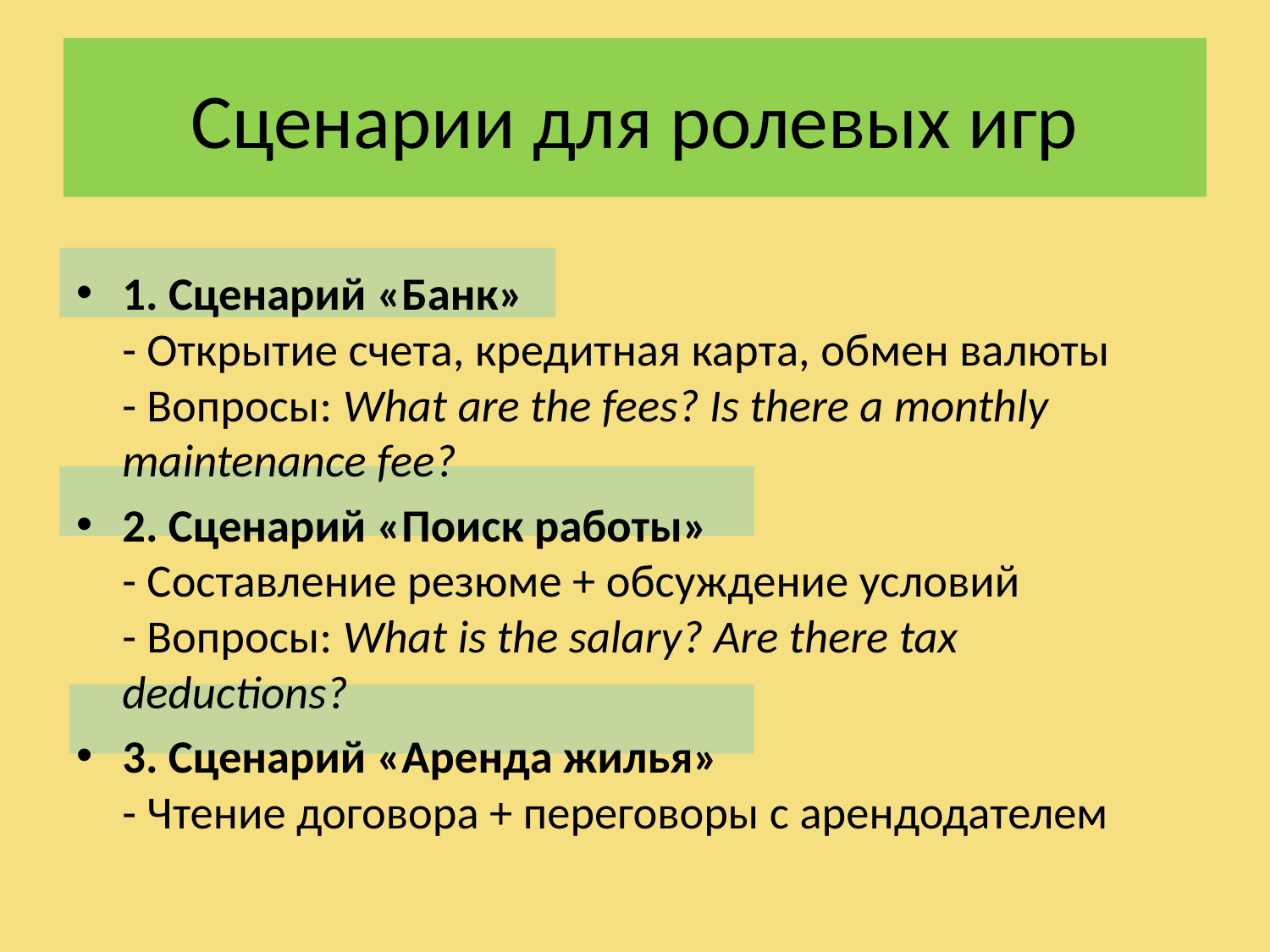

# Сценарии для ролевых игр

1. Сценарий «Банк»
- Открытие счета, кредитная карта, обмен валюты
- Вопросы: What are the fees? Is there a monthly maintenance fee?
2. Сценарий «Поиск работы»
- Составление резюме + обсуждение условий
- Вопросы: What is the salary? Are there tax deductions?
3. Сценарий «Аренда жилья»
- Чтение договора + переговоры с арендодателем